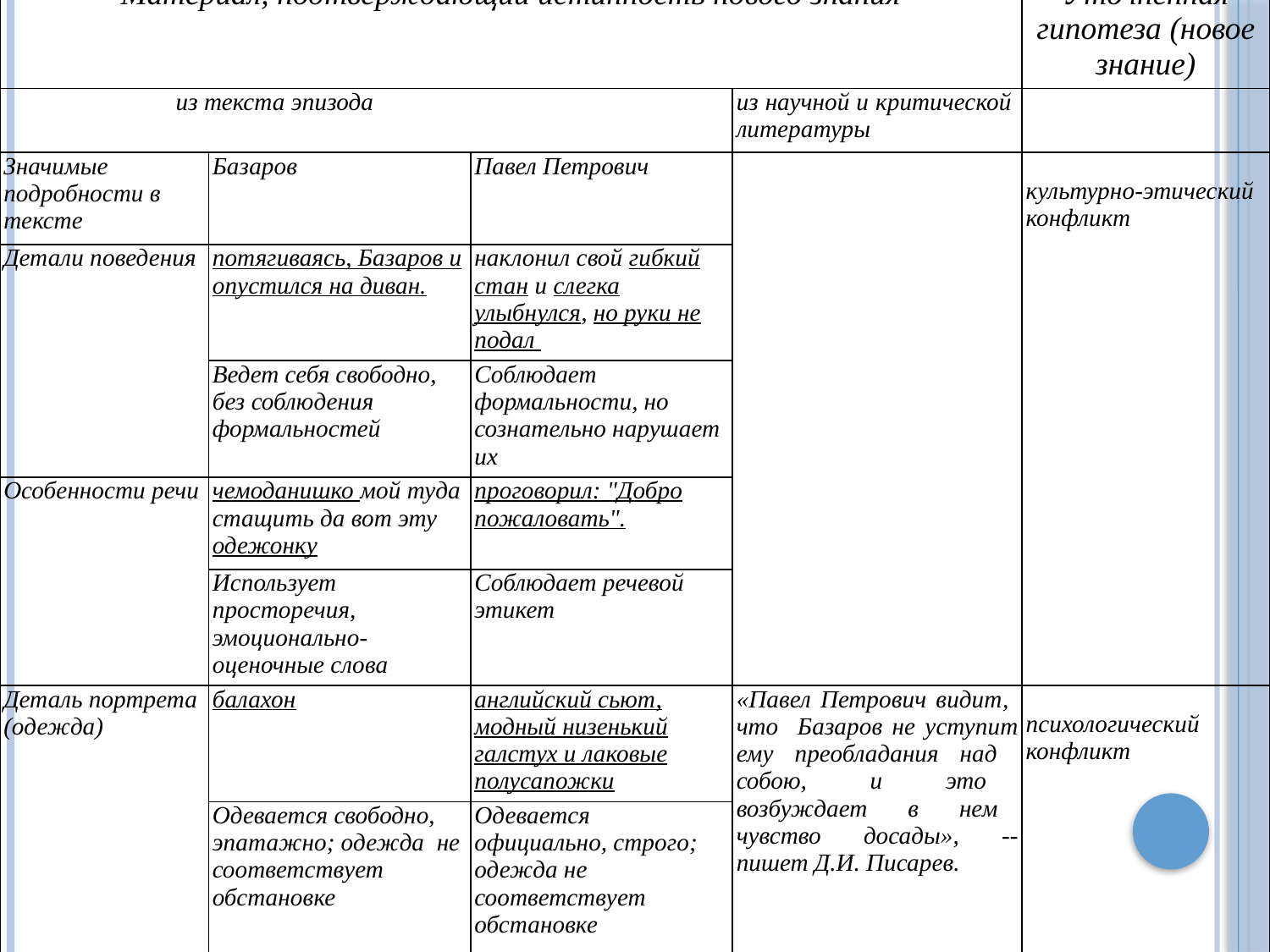

| Материал, подтверждающий истинность нового знания |  |  |  | Уточненная гипотеза (новое знание) |
| --- | --- | --- | --- | --- |
| из текста эпизода |  |  | из научной и критической литературы |  |
| Значимые подробности в тексте | Базаров | Павел Петрович |  | культурно-этический конфликт |
| Детали поведения | потягиваясь, Базаров и опустился на диван. | наклонил свой гибкий стан и слегка улыбнулся, но руки не подал |  |  |
|  | Ведет себя свободно, без соблюдения формальностей | Соблюдает формальности, но сознательно нарушает их |  |  |
| Особенности речи | чемоданишко мой туда стащить да вот эту одежонку | проговорил: "Добро пожаловать". |  |  |
|  | Использует просторечия, эмоционально-оценочные слова | Соблюдает речевой этикет |  |  |
| Деталь портрета (одежда) | балахон | английский сьют, модный низенький галстух и лаковые полусапожки | «Павел Петрович видит, что Базаров не уступит ему преобладания над собою, и это возбуждает в нем чувство досады», -- пишет Д.И. Писарев. | психологический конфликт |
|  | Одевается свободно, эпатажно; одежда не соответствует обстановке | Одевается официально, строго; одежда не соответствует обстановке |  |  |